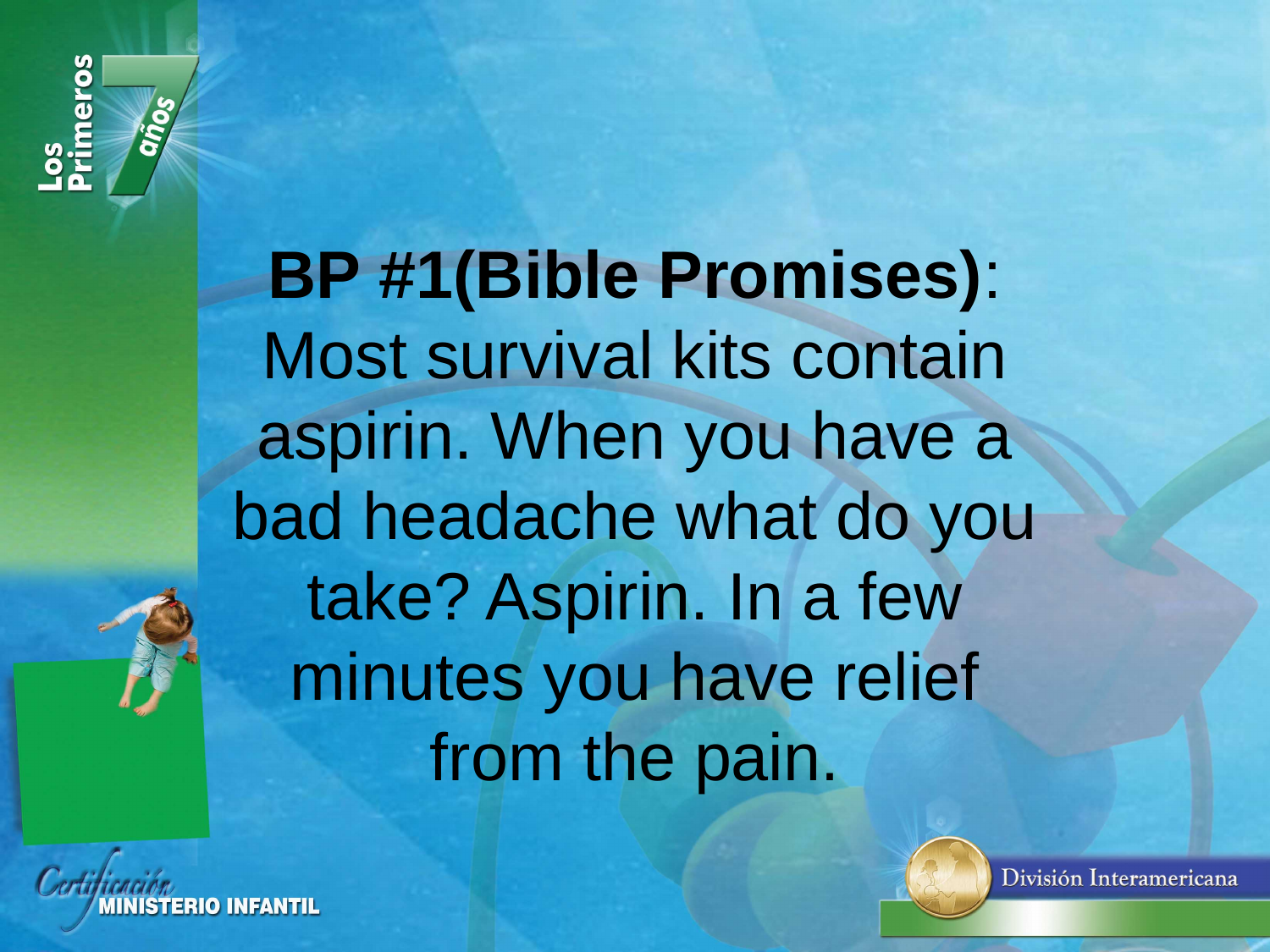

BP #1(Bible Promises): Most survival kits contain aspirin. When you have a bad headache what do you take? Aspirin. In a few minutes you have relief from the pain.